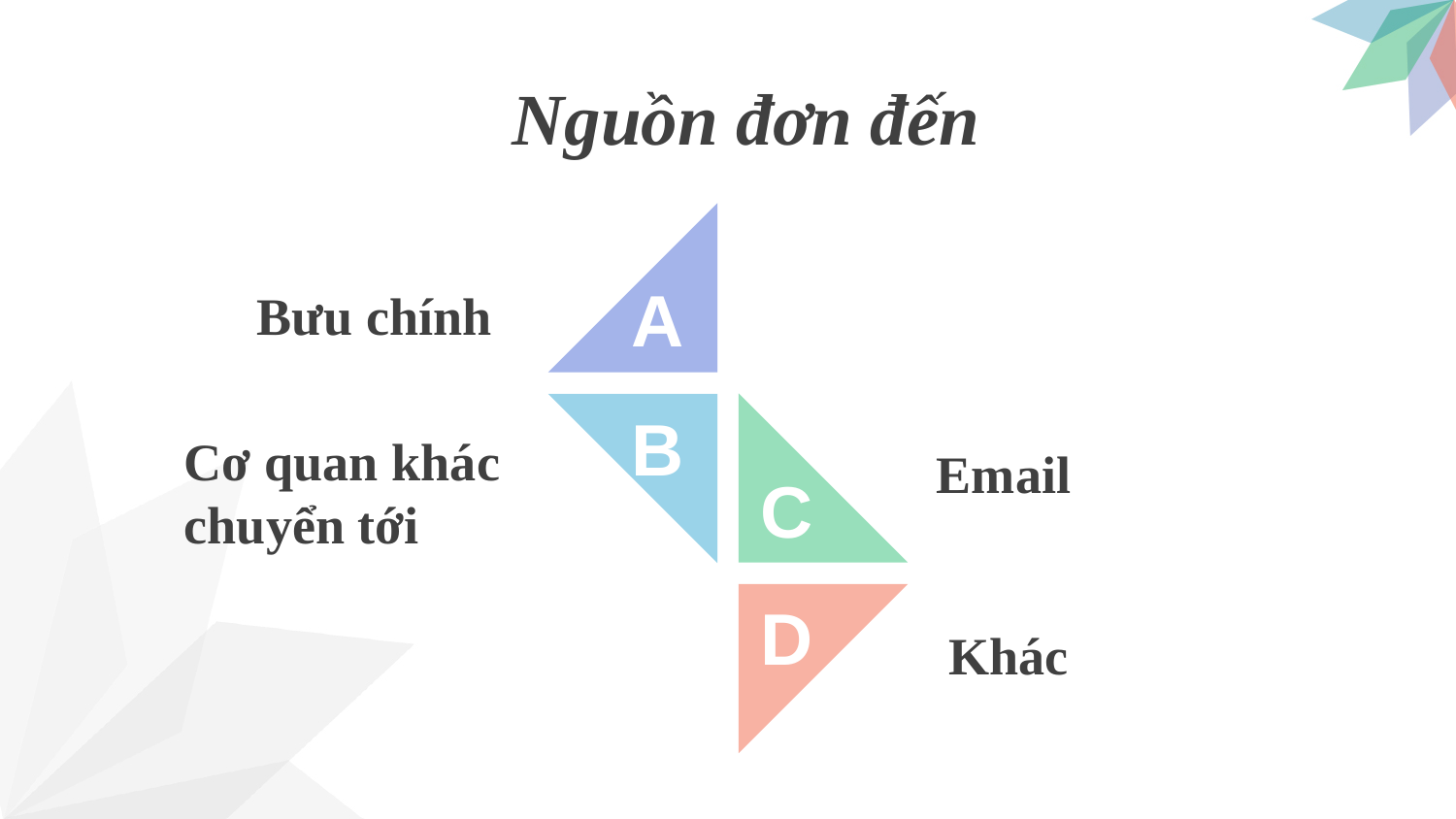

Nguồn đơn đến

A
Bưu chính

B
Cơ quan khác chuyển tới
Email
C
D
Khác